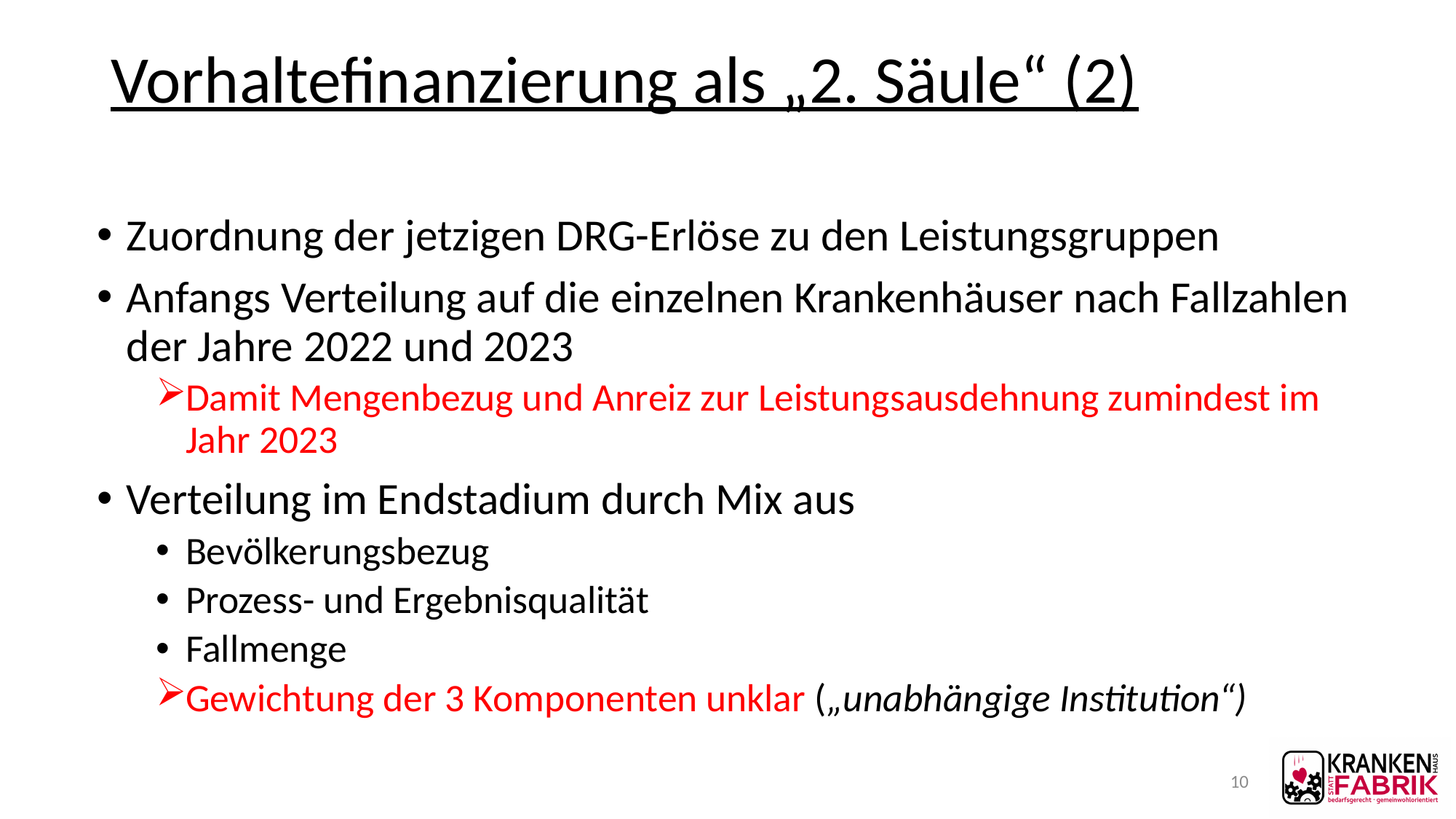

# Vorhaltefinanzierung als „2. Säule“ (2)
Zuordnung der jetzigen DRG-Erlöse zu den Leistungsgruppen
Anfangs Verteilung auf die einzelnen Krankenhäuser nach Fallzahlen der Jahre 2022 und 2023
Damit Mengenbezug und Anreiz zur Leistungsausdehnung zumindest im Jahr 2023
Verteilung im Endstadium durch Mix aus
Bevölkerungsbezug
Prozess- und Ergebnisqualität
Fallmenge
Gewichtung der 3 Komponenten unklar („unabhängige Institution“)
10